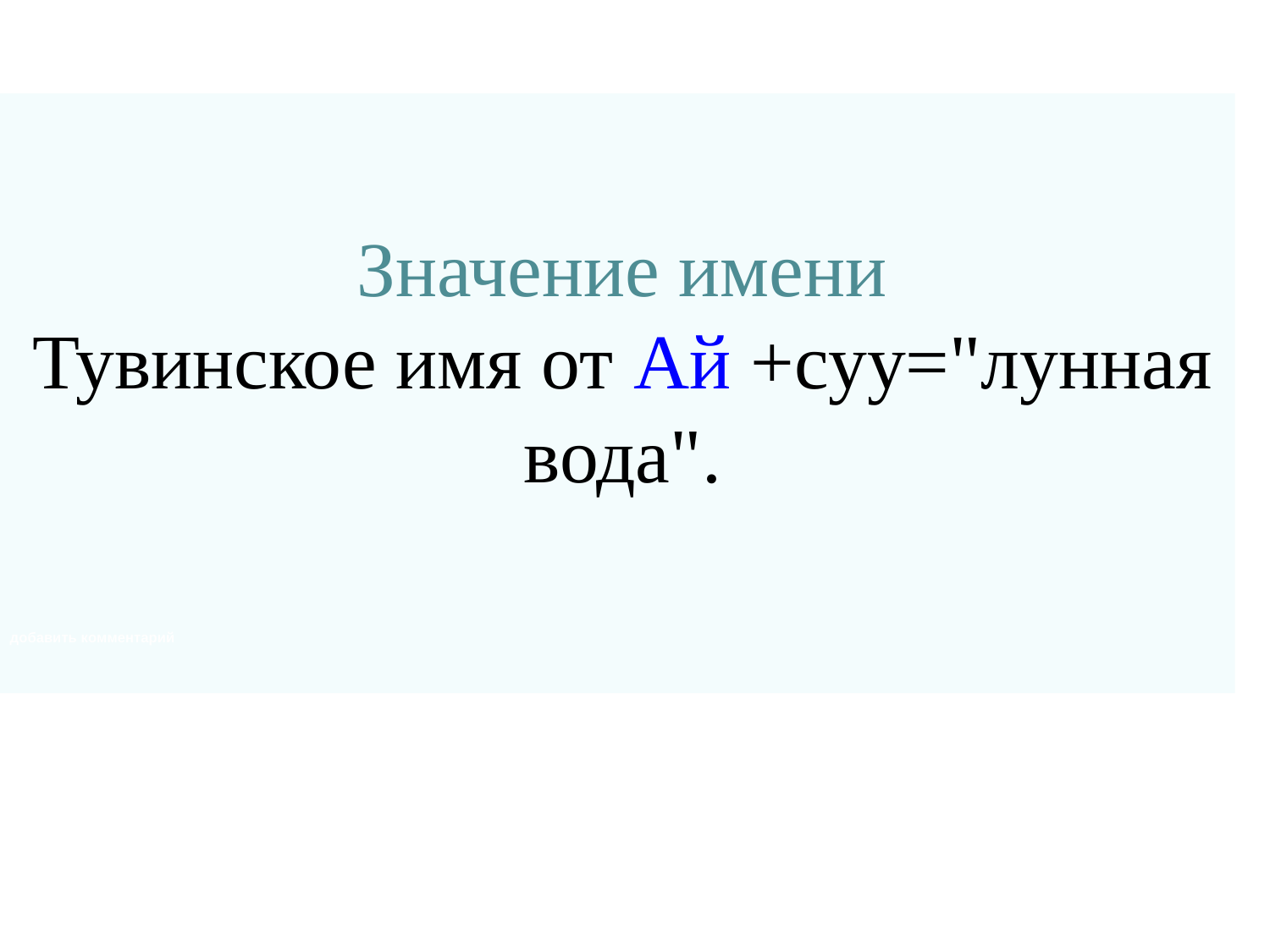

Значение имени
Тувинское имя от Ай +суу="лунная вода".

добавить комментарий